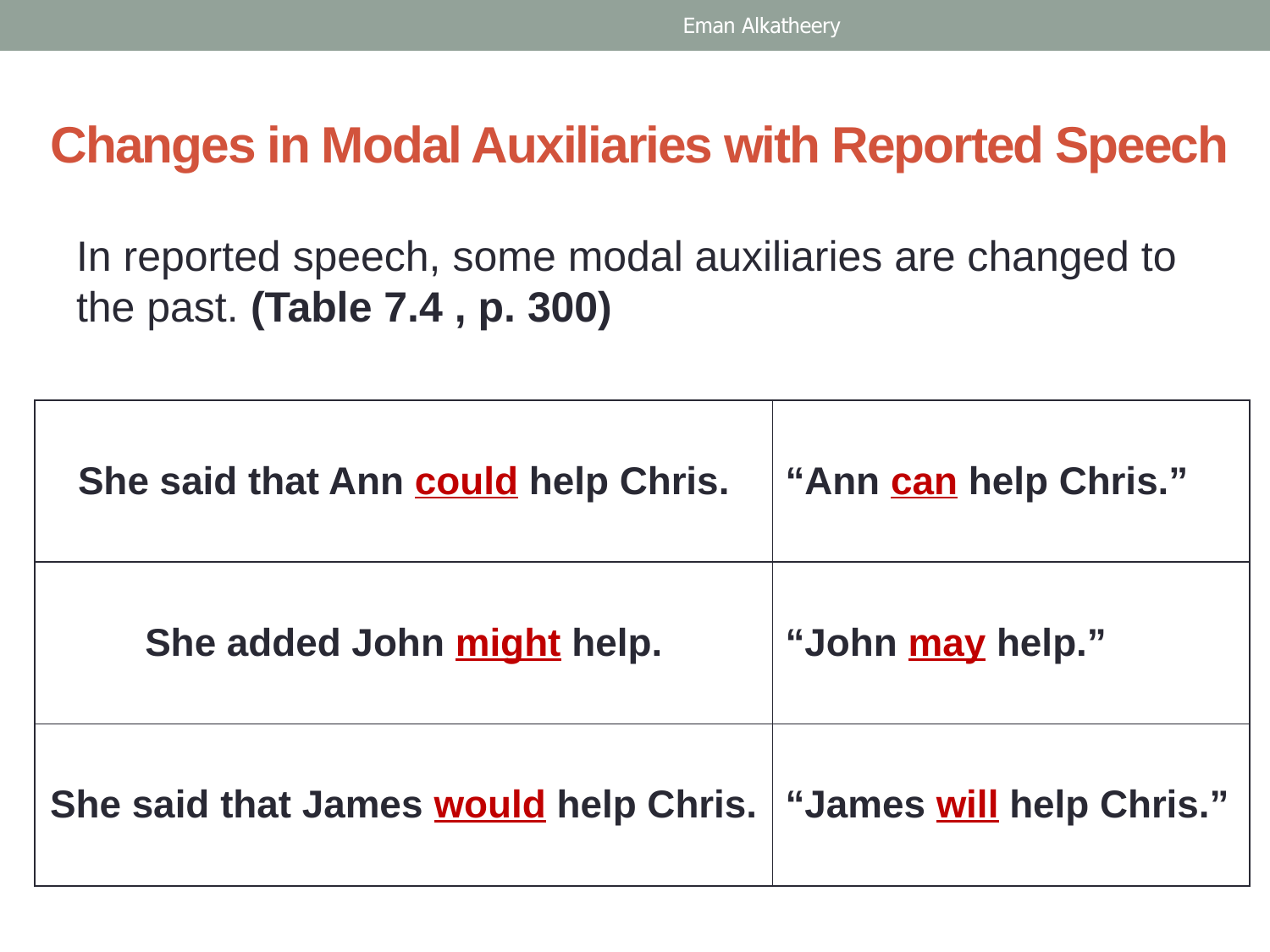

Eman Alkatheery
# Changes in Modal Auxiliaries with Reported Speech
In reported speech, some modal auxiliaries are changed to the past. (Table 7.4 , p. 300)

| She said that Ann could help Chris. | “Ann can help Chris.” |
| --- | --- |
| She added John might help. | “John may help.” |
| She said that James would help Chris. | “James will help Chris.” |